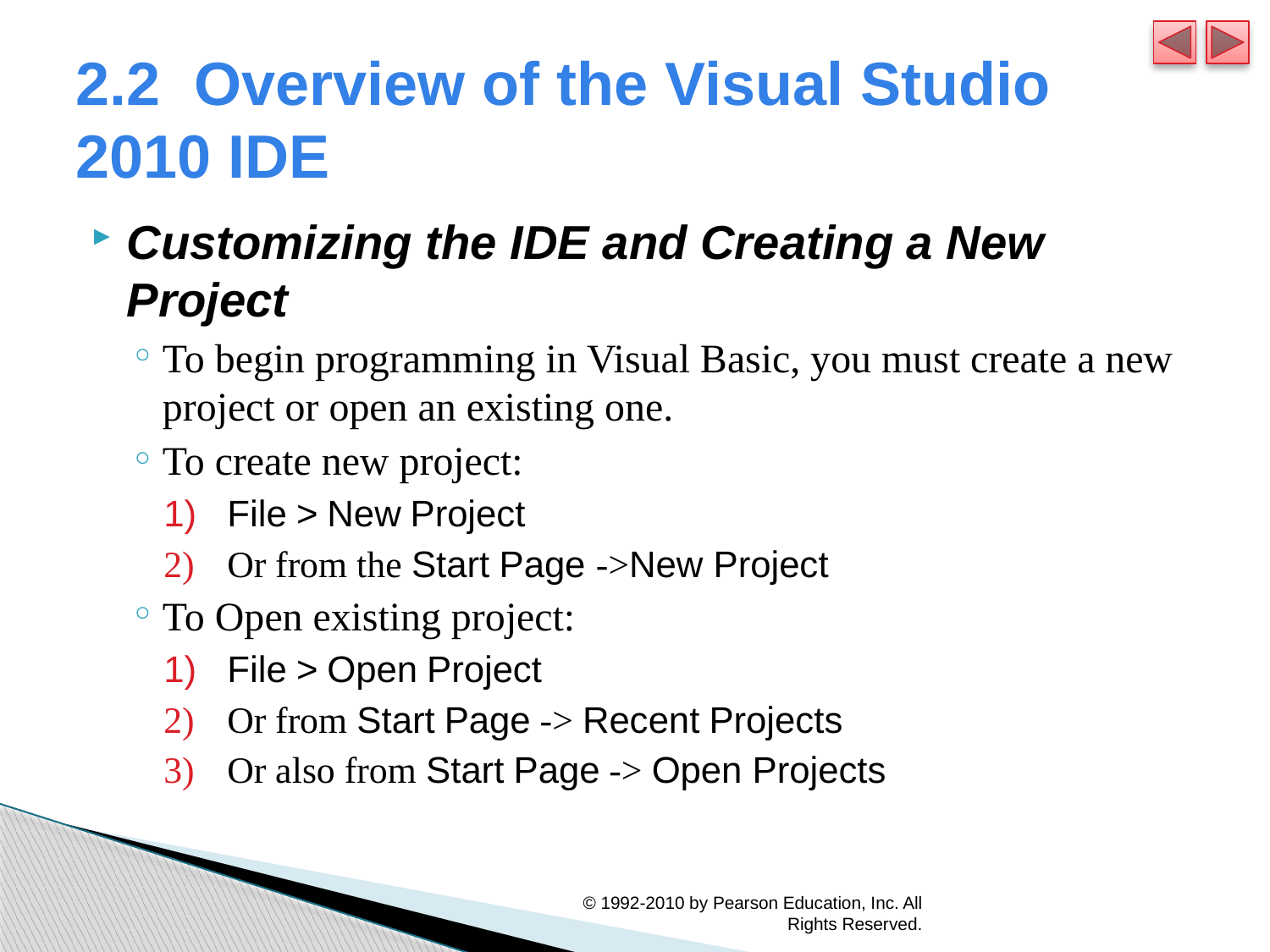

# 2.2  Overview of the Visual Studio 2010 IDE
Customizing the IDE and Creating a New Project
To begin programming in Visual Basic, you must create a new project or open an existing one.
To create new project:
File > New Project
Or from the Start Page ->New Project
To Open existing project:
File > Open Project
Or from Start Page -> Recent Projects
Or also from Start Page -> Open Projects
© 1992-2010 by Pearson Education, Inc. All Rights Reserved.